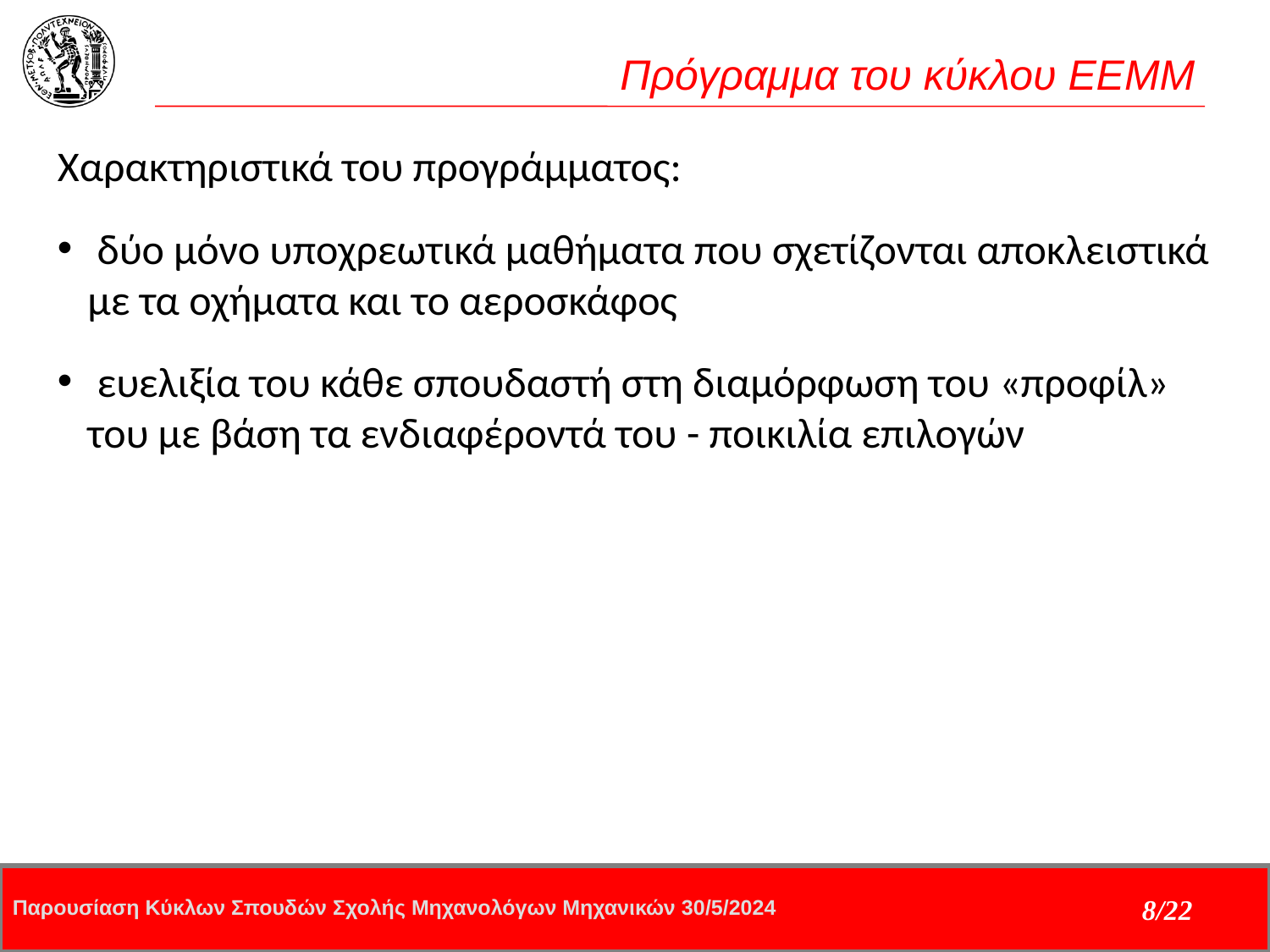

# Πρόγραμμα του κύκλου ΕΕΜΜ
Χαρακτηριστικά του προγράμματος:
 δύο μόνο υποχρεωτικά μαθήματα που σχετίζονται αποκλειστικά με τα οχήματα και το αεροσκάφος
 ευελιξία του κάθε σπουδαστή στη διαμόρφωση του «προφίλ» του με βάση τα ενδιαφέροντά του - ποικιλία επιλογών